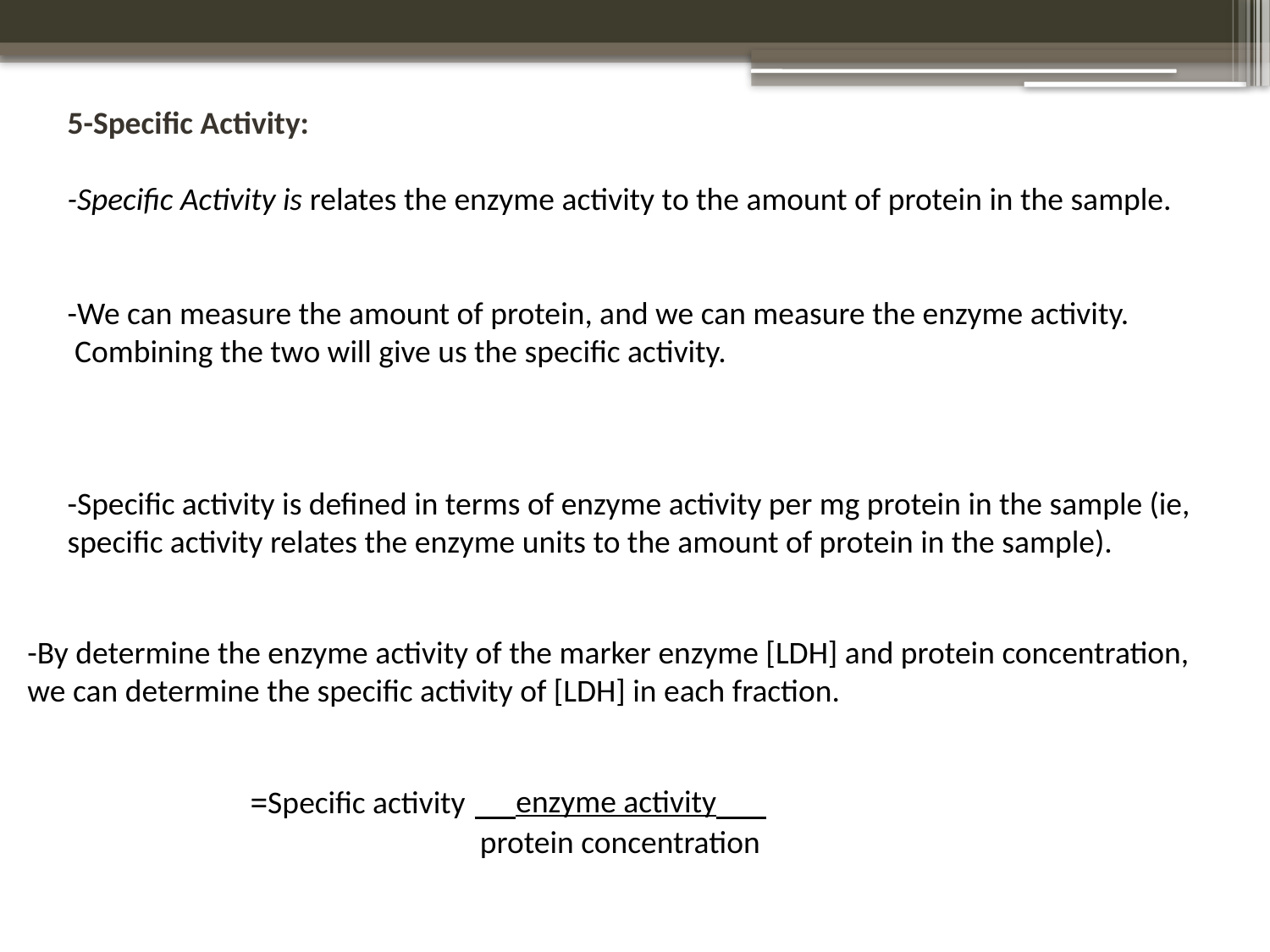

5-Specific Activity:

-Specific Activity is relates the enzyme activity to the amount of protein in the sample.

-We can measure the amount of protein, and we can measure the enzyme activity.
 Combining the two will give us the specific activity.

-Specific activity is defined in terms of enzyme activity per mg protein in the sample (ie, specific activity relates the enzyme units to the amount of protein in the sample).
-By determine the enzyme activity of the marker enzyme [LDH] and protein concentration, we can determine the specific activity of [LDH] in each fraction.
      enzyme activity
Specific activity=
protein concentration